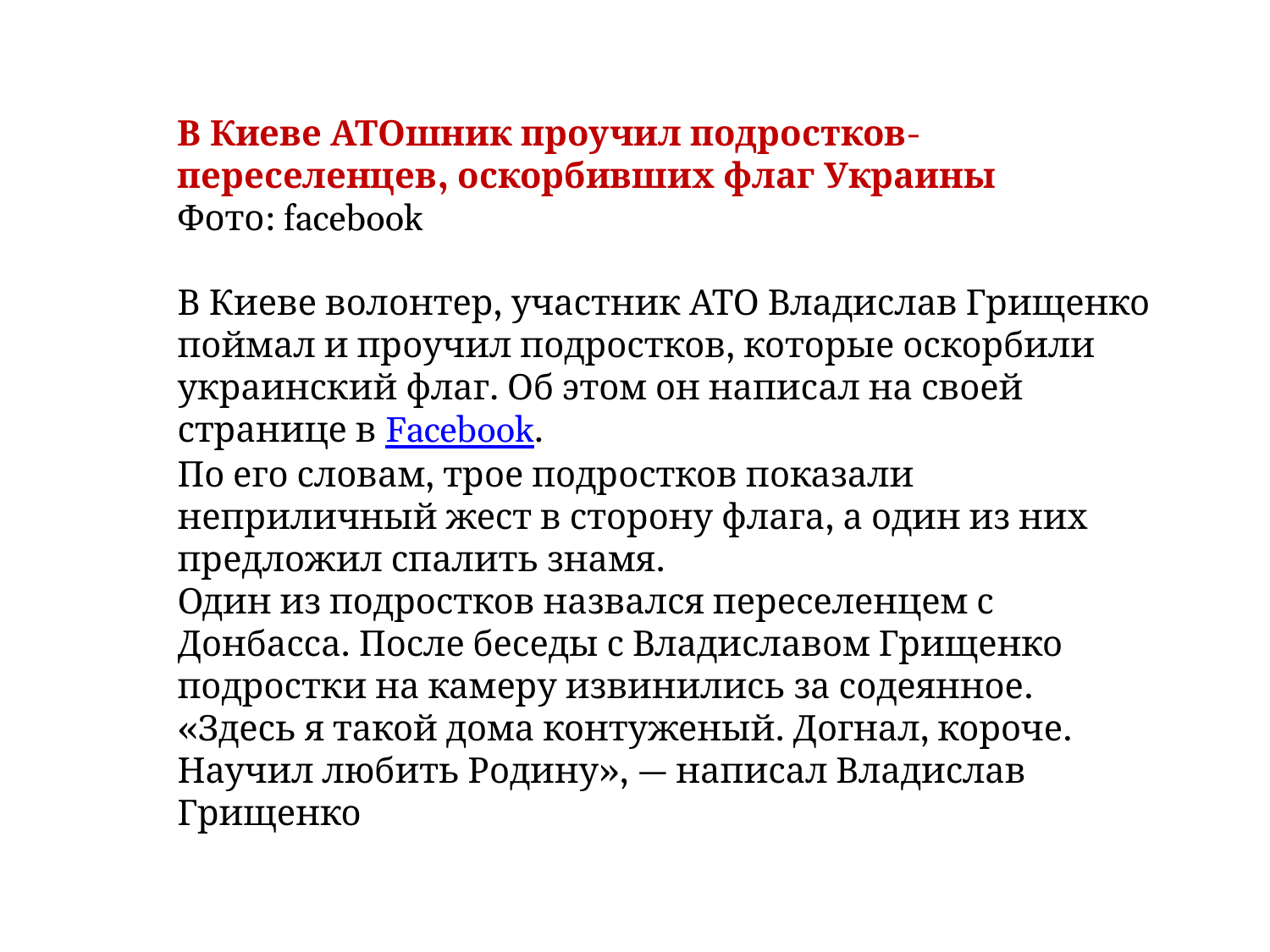

В Киеве АТОшник проучил подростков-переселенцев, оскорбивших флаг Украины
Фото: facebook

В Киеве волонтер, участник АТО Владислав Грищенко поймал и проучил подростков, которые оскорбили украинский флаг. Об этом он написал на своей странице в Facebook.
По его словам, трое подростков показали неприличный жест в сторону флага, а один из них предложил спалить знамя.
Один из подростков назвался переселенцем с Донбасса. После беседы с Владиславом Грищенко подростки на камеру извинились за содеянное.
«Здесь я такой дома контуженый. Догнал, короче. Научил любить Родину», — написал Владислав Грищенко